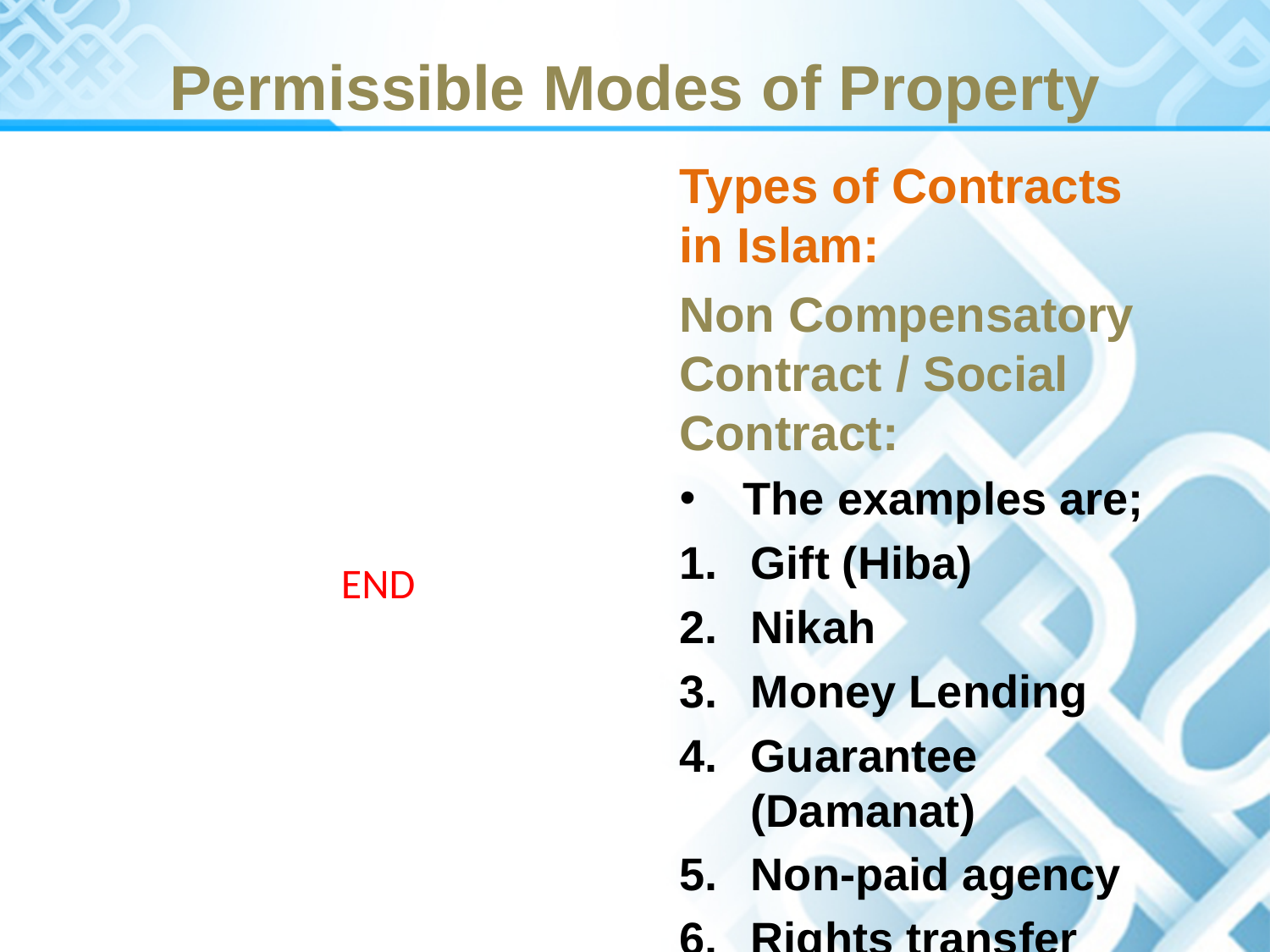

Permissible Modes of Property
Types of Contracts in Islam:
Non Compensatory Contract / Social Contract:
The examples are;
Gift (Hiba)
Nikah
Money Lending
Guarantee (Damanat)
Non-paid agency
Rights transfer (Hawala)
END